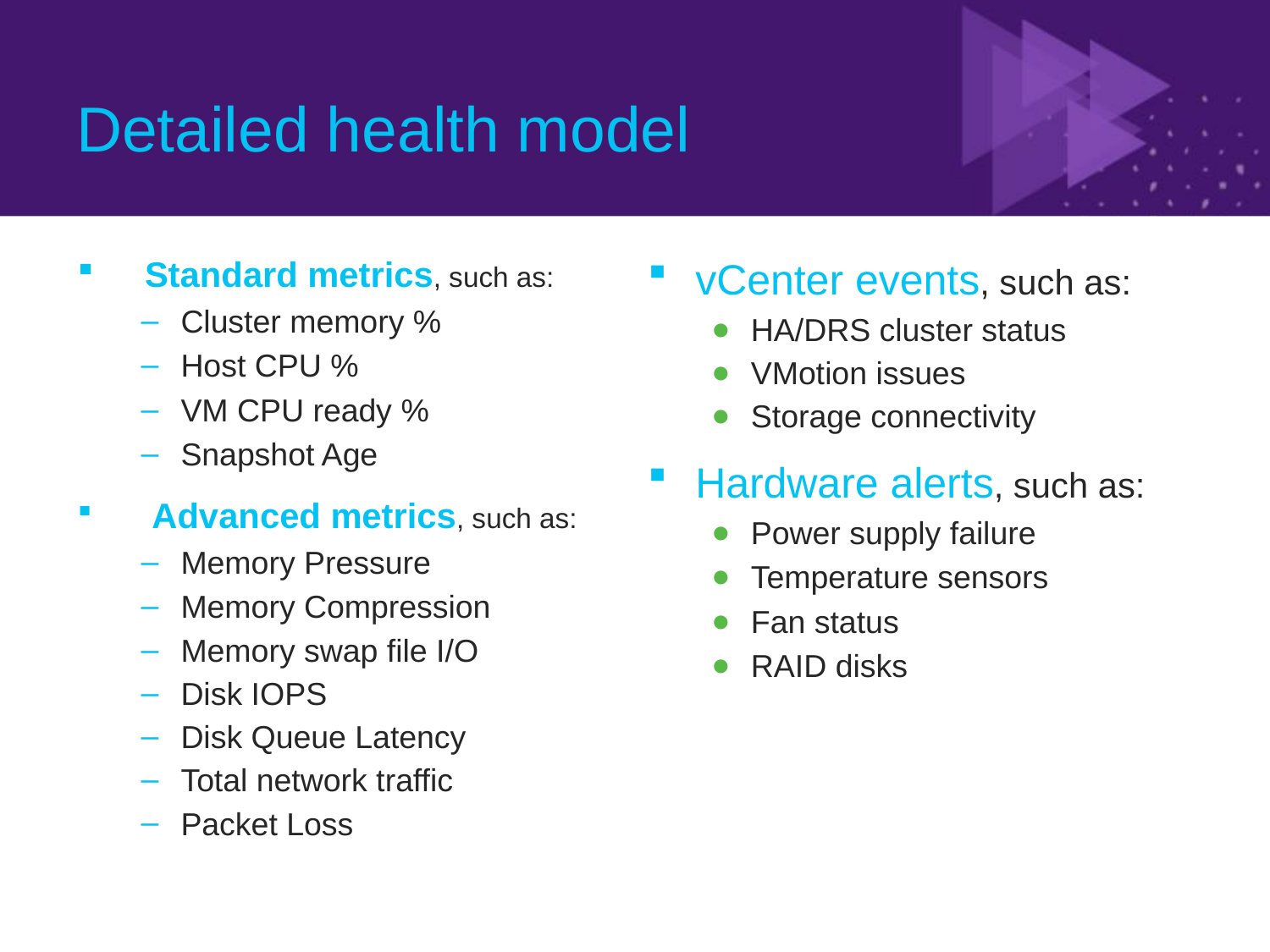

# Detailed health model
  Standard metrics, such as:
Cluster memory %
Host CPU %
VM CPU ready %
Snapshot Age
   Advanced metrics, such as:
Memory Pressure
Memory Compression
Memory swap file I/O
Disk IOPS
Disk Queue Latency
Total network traffic
Packet Loss
vCenter events, such as:
HA/DRS cluster status
VMotion issues
Storage connectivity
Hardware alerts, such as:
Power supply failure
Temperature sensors
Fan status
RAID disks